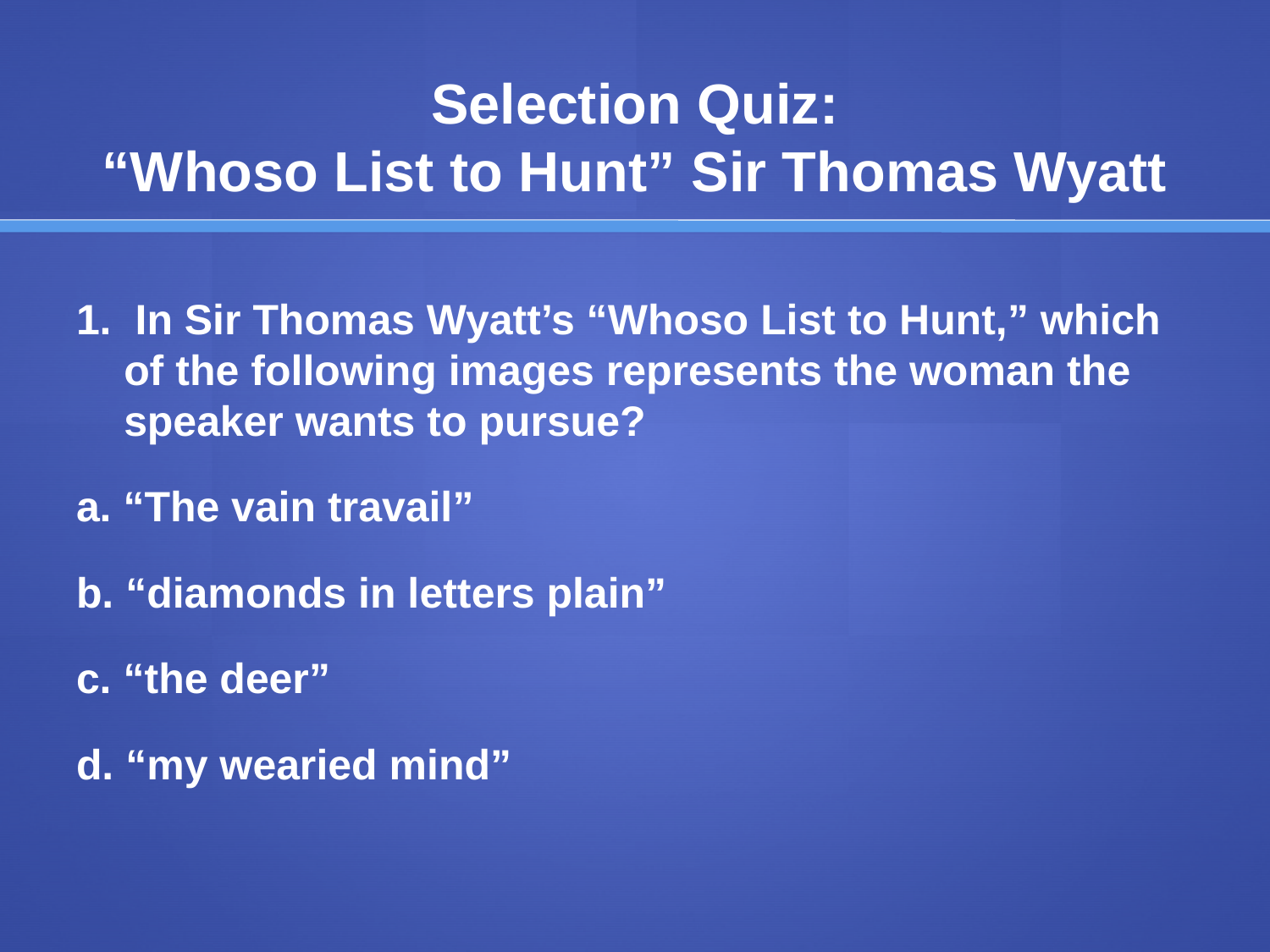

# Selection Quiz: “Whoso List to Hunt” Sir Thomas Wyatt
1.  In Sir Thomas Wyatt’s “Whoso List to Hunt,” which of the following images represents the woman the speaker wants to pursue?
a. “The vain travail”
b. “diamonds in letters plain”
c. “the deer”
d. “my wearied mind”